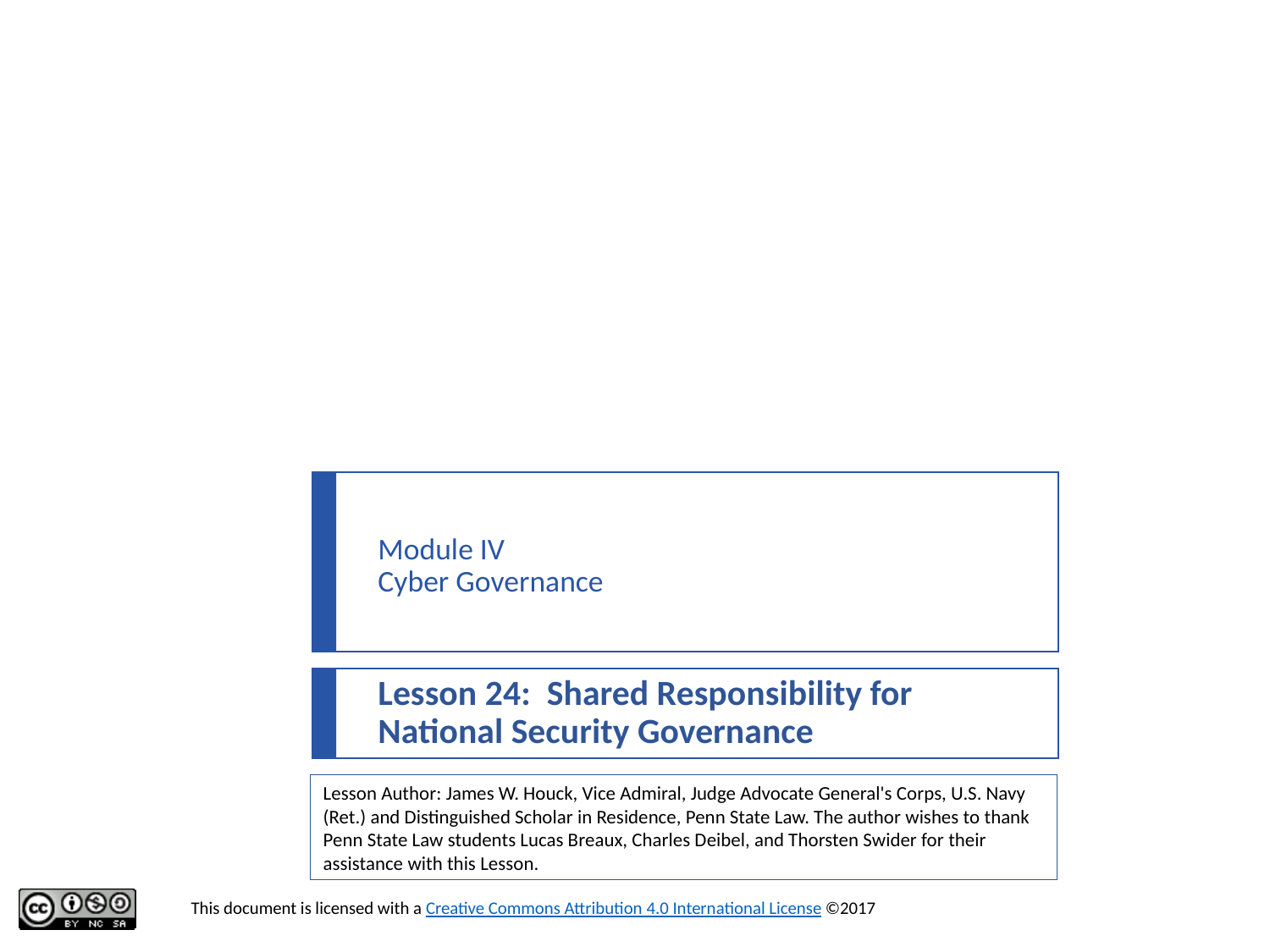

# Module IV Cyber Governance
Lesson 24:  Shared Responsibility for National Security Governance
Lesson Author: James W. Houck, Vice Admiral, Judge Advocate General's Corps, U.S. Navy (Ret.) and Distinguished Scholar in Residence, Penn State Law. The author wishes to thank Penn State Law students Lucas Breaux, Charles Deibel, and Thorsten Swider for their assistance with this Lesson.